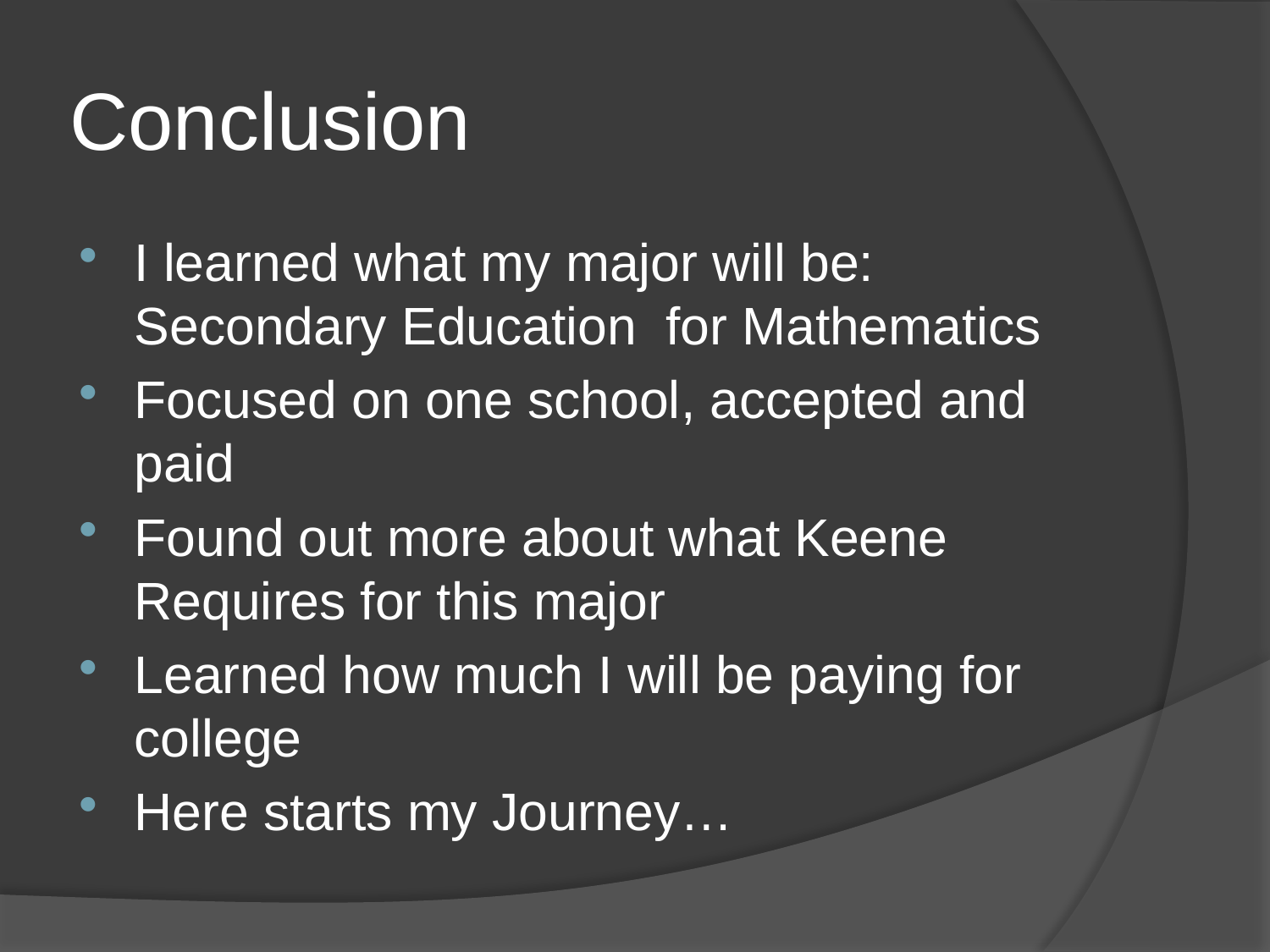

# Conclusion
I learned what my major will be: Secondary Education  for Mathematics
Focused on one school, accepted and paid
Found out more about what Keene Requires for this major
Learned how much I will be paying for college
Here starts my Journey…